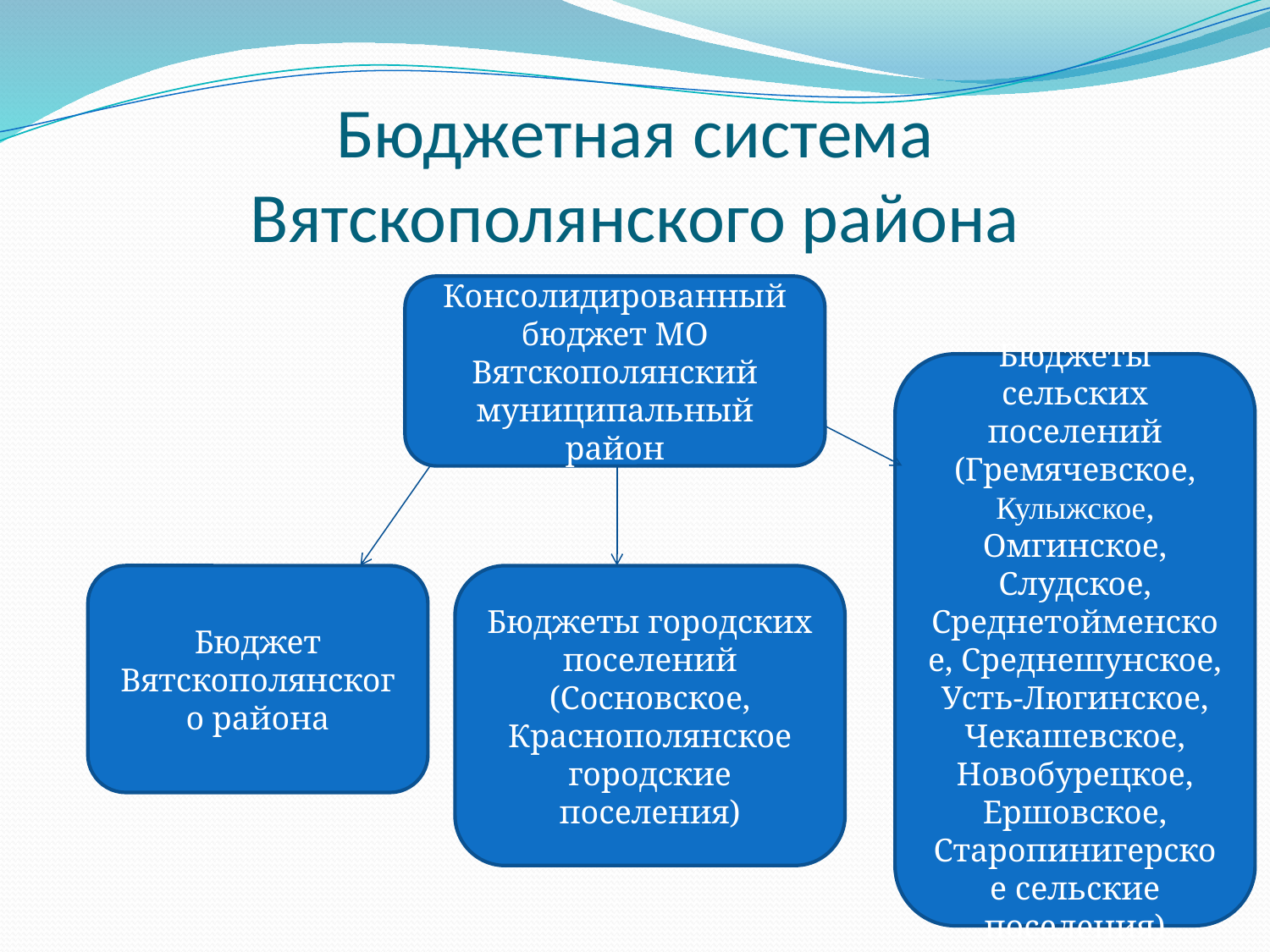

# Бюджетная система Вятскополянского района

Консолидированный бюджет МО Вятскополянский муниципальный район
Бюджеты сельских поселений (Гремячевское, Кулыжское, Омгинское, Слудское, Среднетойменское, Среднешунское, Усть-Люгинское, Чекашевское, Новобурецкое, Ершовское, Старопинигерское сельские поселения)
Бюджет Вятскополянского района
Бюджеты городских поселений (Сосновское, Краснополянское городские поселения)
4